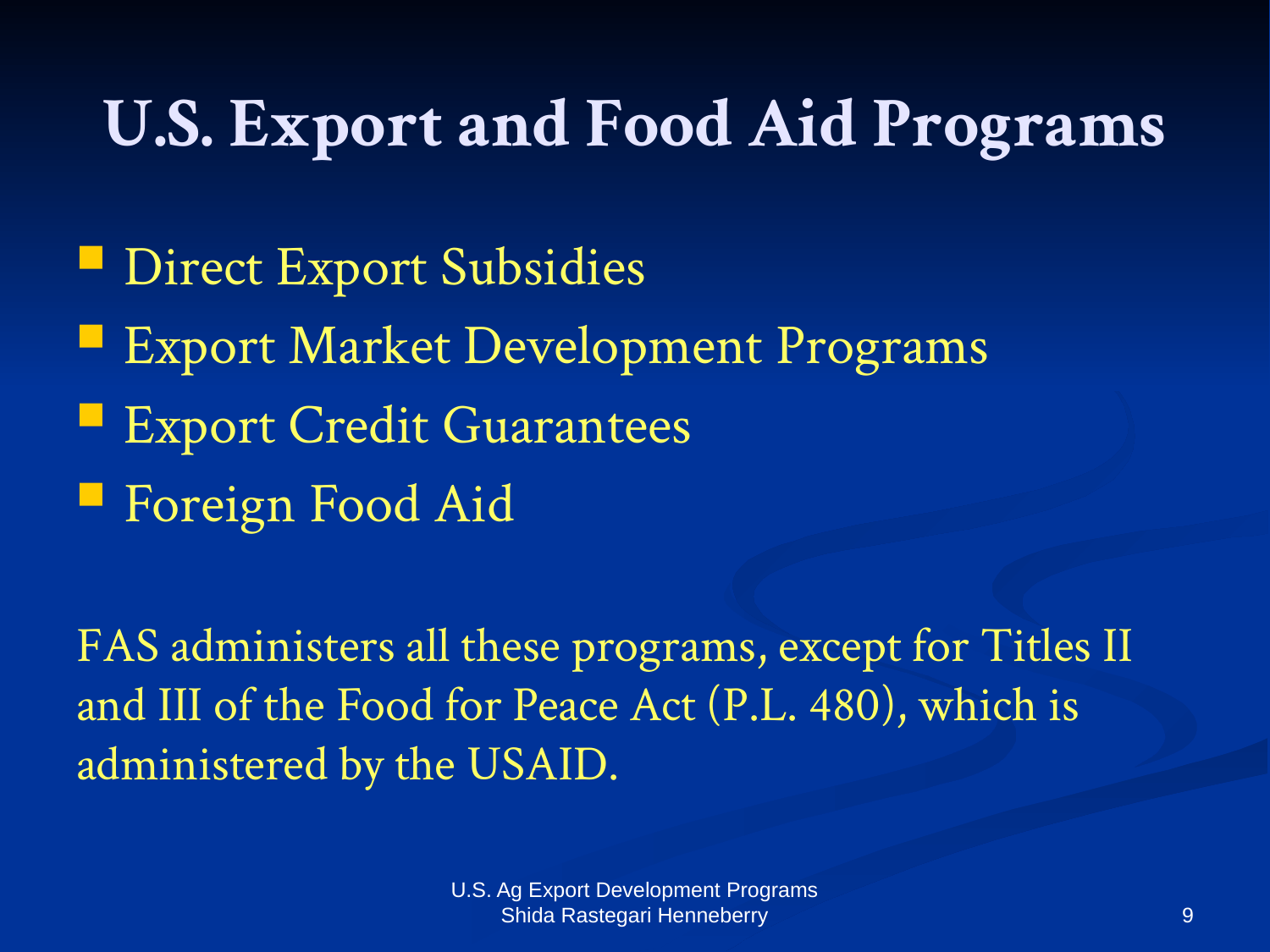

# U.S. Export and Food Aid Programs
Direct Export Subsidies
Export Market Development Programs
Export Credit Guarantees
Foreign Food Aid

FAS administers all these programs, except for Titles II and III of the Food for Peace Act (P.L. 480), which is administered by the USAID.
U.S. Ag Export Development Programs Shida Rastegari Henneberry
9